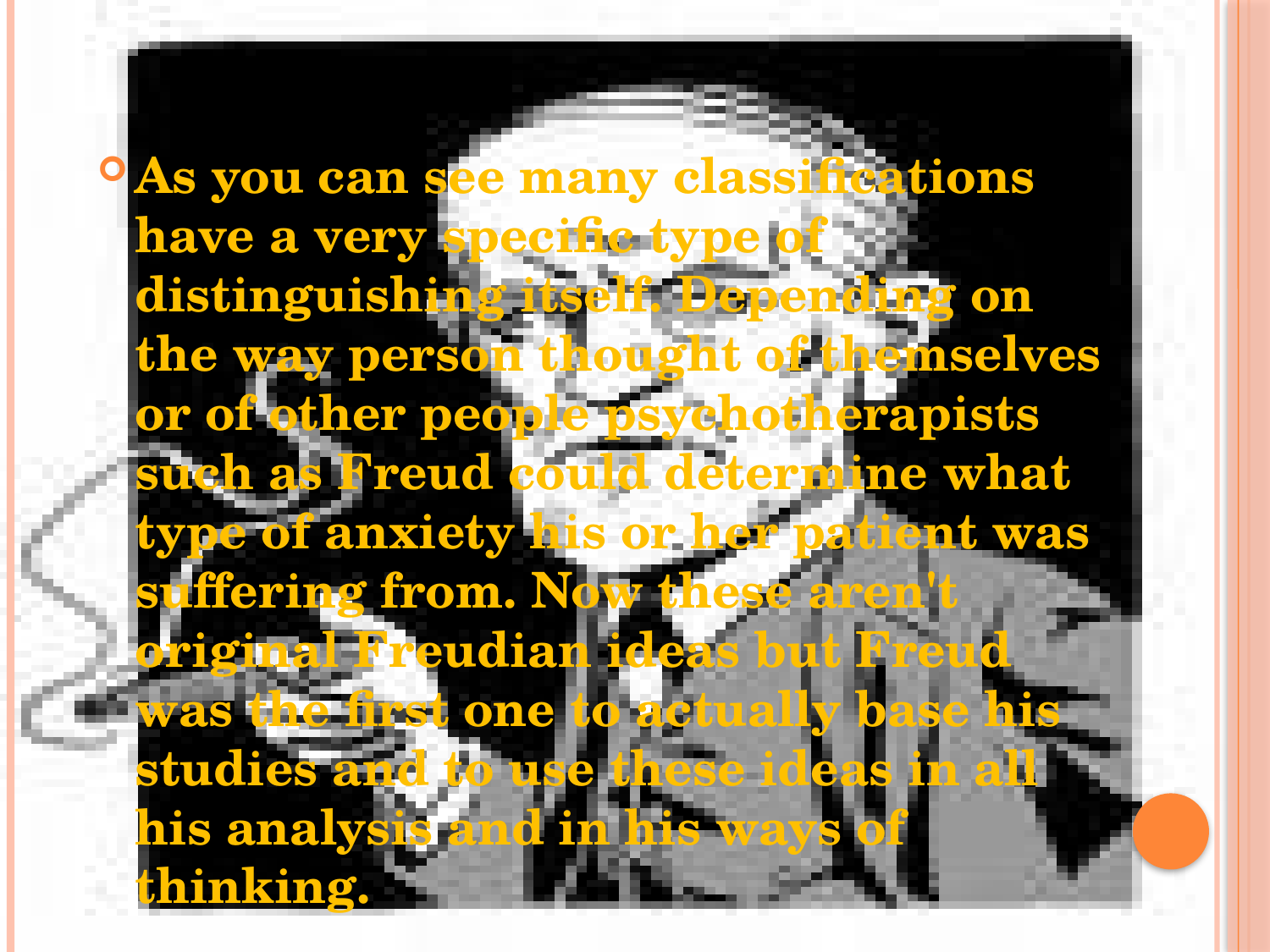

As you can see many classifications have a very specific type of distinguishing itself. Depending on the way person thought of themselves or of other people psychotherapists such as Freud could determine what type of anxiety his or her patient was suffering from. Now these aren't original Freudian ideas but Freud was the first one to actually base his studies and to use these ideas in all his analysis and in his ways of thinking.